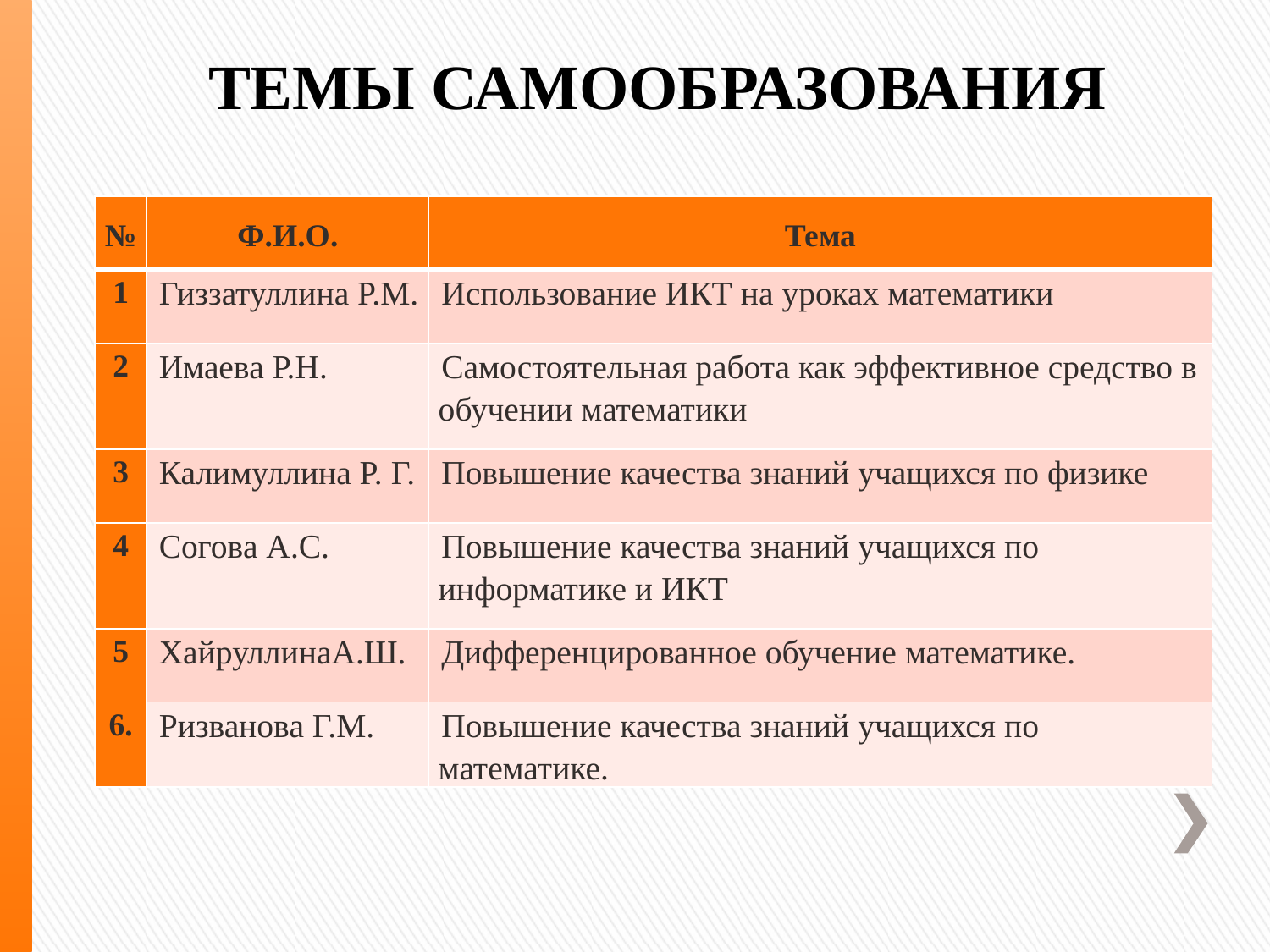

# ТЕМЫ САМООБРАЗОВАНИЯ
| № | Ф.И.О. | Тема |
| --- | --- | --- |
| 1 | Гиззатуллина Р.М. | Использование ИКТ на уроках математики |
| 2 | Имаева Р.Н. | Самостоятельная работа как эффективное средство в обучении математики |
| 3 | Калимуллина Р. Г. | Повышение качества знаний учащихся по физике |
| 4 | Согова А.С. | Повышение качества знаний учащихся по информатике и ИКТ |
| 5 | ХайруллинаА.Ш. | Дифференцированное обучение математике. |
| 6. | Ризванова Г.М. | Повышение качества знаний учащихся по математике. |